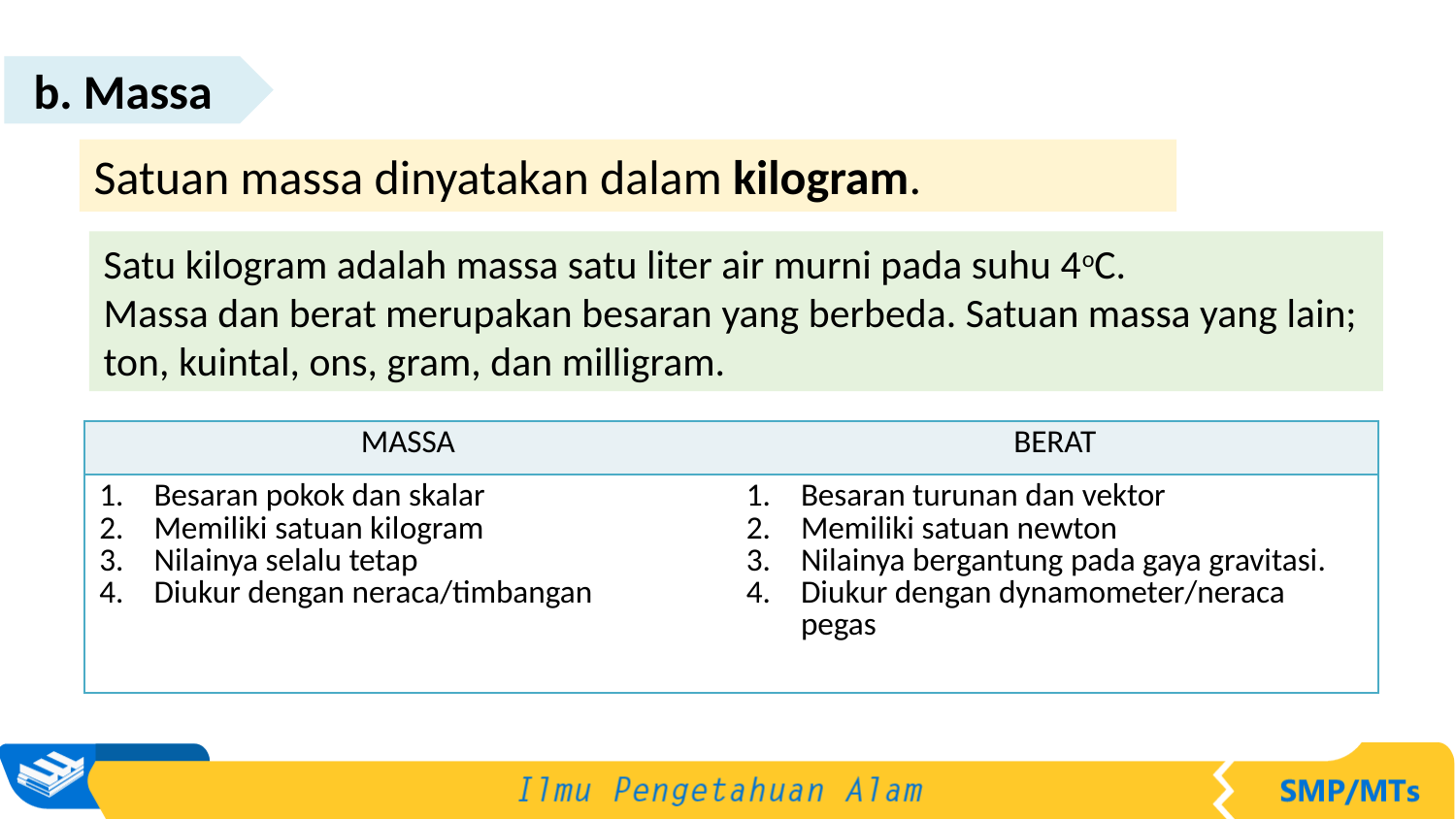

b. Massa
Satuan massa dinyatakan dalam kilogram.
Satu kilogram adalah massa satu liter air murni pada suhu 4oC.
Massa dan berat merupakan besaran yang berbeda. Satuan massa yang lain; ton, kuintal, ons, gram, dan milligram.
| MASSA | BERAT |
| --- | --- |
| Besaran pokok dan skalar Memiliki satuan kilogram Nilainya selalu tetap Diukur dengan neraca/timbangan | Besaran turunan dan vektor Memiliki satuan newton Nilainya bergantung pada gaya gravitasi. Diukur dengan dynamometer/neraca pegas |